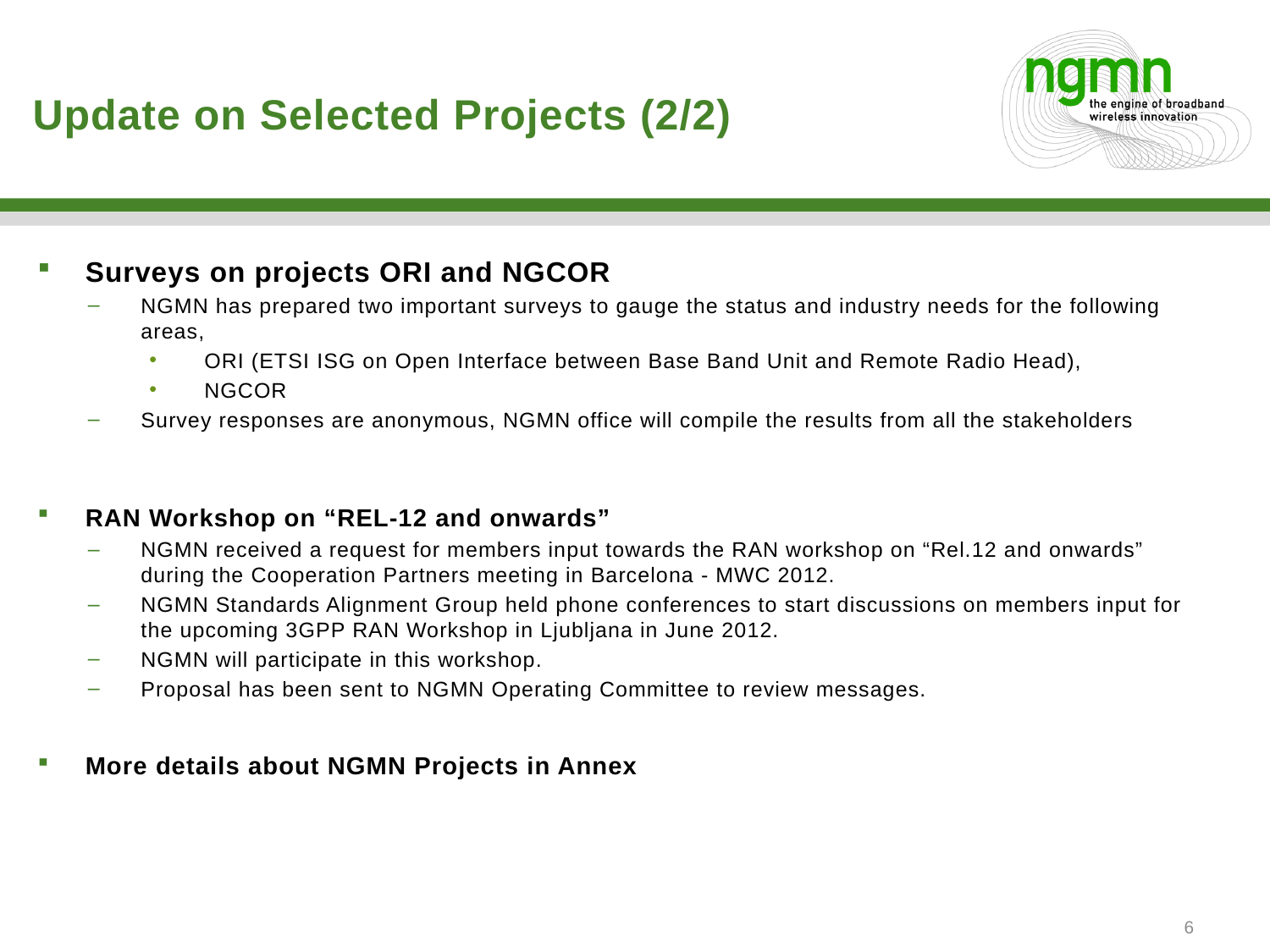

# Update on Selected Projects (2/2)
Surveys on projects ORI and NGCOR
NGMN has prepared two important surveys to gauge the status and industry needs for the following areas,
ORI (ETSI ISG on Open Interface between Base Band Unit and Remote Radio Head),
NGCOR
Survey responses are anonymous, NGMN office will compile the results from all the stakeholders
RAN Workshop on “REL-12 and onwards”
NGMN received a request for members input towards the RAN workshop on “Rel.12 and onwards” during the Cooperation Partners meeting in Barcelona - MWC 2012.
NGMN Standards Alignment Group held phone conferences to start discussions on members input for the upcoming 3GPP RAN Workshop in Ljubljana in June 2012.
NGMN will participate in this workshop.
Proposal has been sent to NGMN Operating Committee to review messages.

More details about NGMN Projects in Annex

6